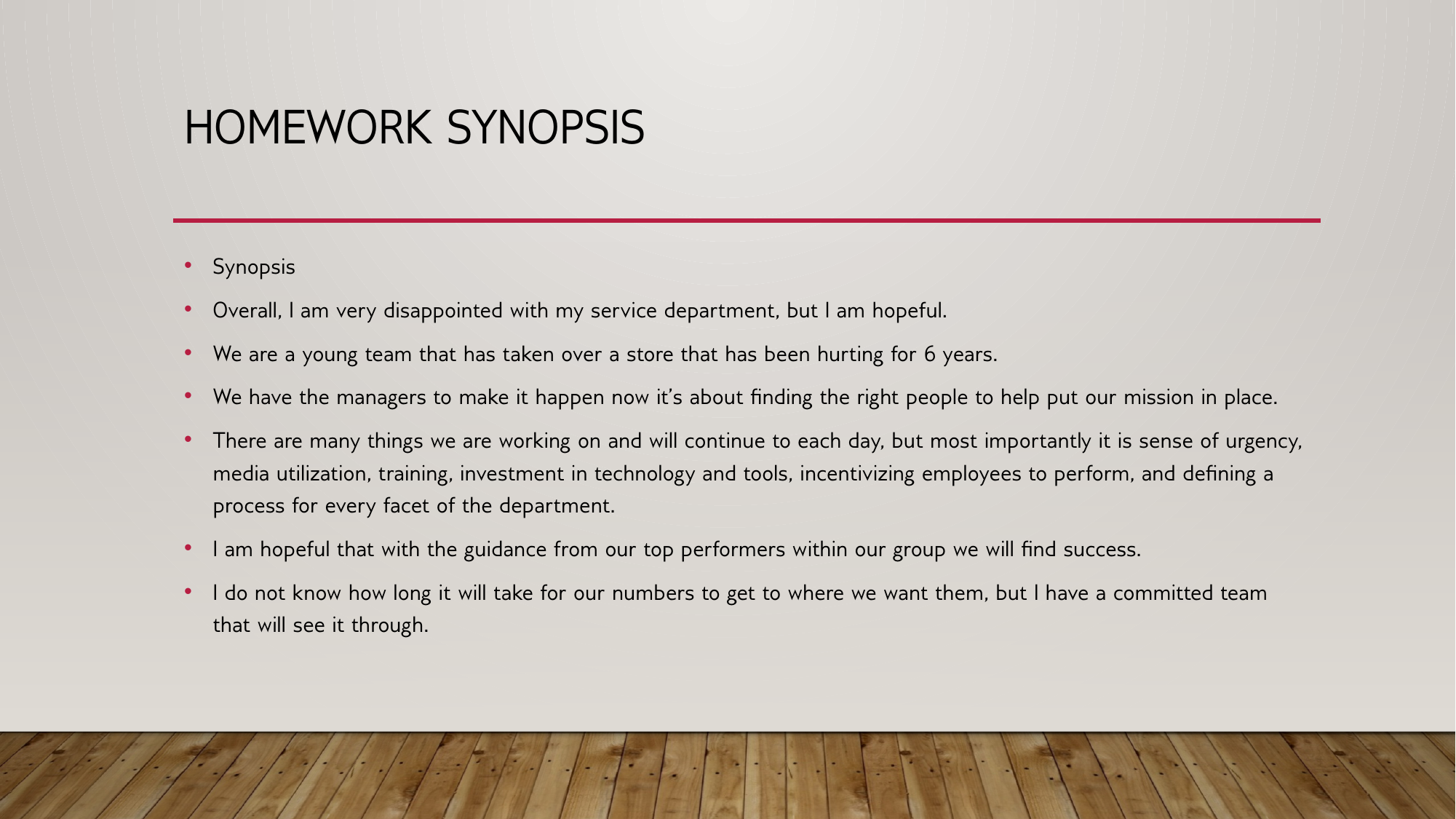

# Homework Synopsis
Synopsis
Overall, I am very disappointed with my service department, but I am hopeful.
We are a young team that has taken over a store that has been hurting for 6 years.
We have the managers to make it happen now it’s about finding the right people to help put our mission in place.
There are many things we are working on and will continue to each day, but most importantly it is sense of urgency, media utilization, training, investment in technology and tools, incentivizing employees to perform, and defining a process for every facet of the department.
I am hopeful that with the guidance from our top performers within our group we will find success.
I do not know how long it will take for our numbers to get to where we want them, but I have a committed team that will see it through.